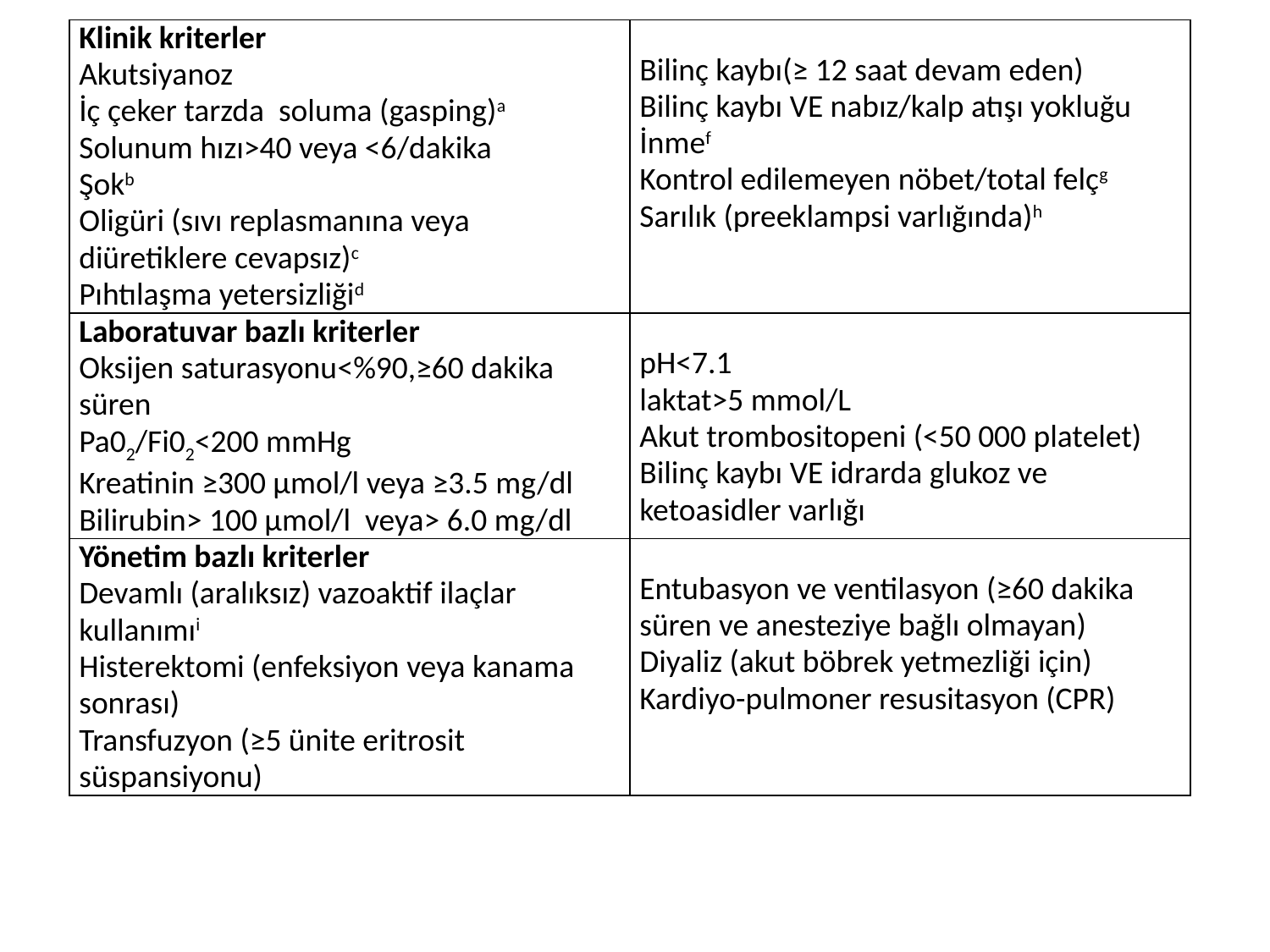

| Klinik kriterler Akutsiyanoz İç çeker tarzda soluma (gasping)a Solunum hızı>40 veya <6/dakika Şokb Oligüri (sıvı replasmanına veya diüretiklere cevapsız)c Pıhtılaşma yetersizliğid | Bilinç kaybı(≥ 12 saat devam eden) Bilinç kaybı VE nabız/kalp atışı yokluğu İnmef Kontrol edilemeyen nöbet/total felçg Sarılık (preeklampsi varlığında)h |
| --- | --- |
| Laboratuvar bazlı kriterler Oksijen saturasyonu<%90,≥60 dakika süren Pa02/Fi02<200 mmHg Kreatinin ≥300 µmol/l veya ≥3.5 mg/dl Bilirubin> 100 µmol/l veya> 6.0 mg/dl | pH<7.1 laktat>5 mmol/L Akut trombositopeni (<50 000 platelet) Bilinç kaybı VE idrarda glukoz ve ketoasidler varlığı |
| Yönetim bazlı kriterler Devamlı (aralıksız) vazoaktif ilaçlar kullanımıi Histerektomi (enfeksiyon veya kanama sonrası) Transfuzyon (≥5 ünite eritrosit süspansiyonu) | Entubasyon ve ventilasyon (≥60 dakika süren ve anesteziye bağlı olmayan) Diyaliz (akut böbrek yetmezliği için) Kardiyo-pulmoner resusitasyon (CPR) |
#